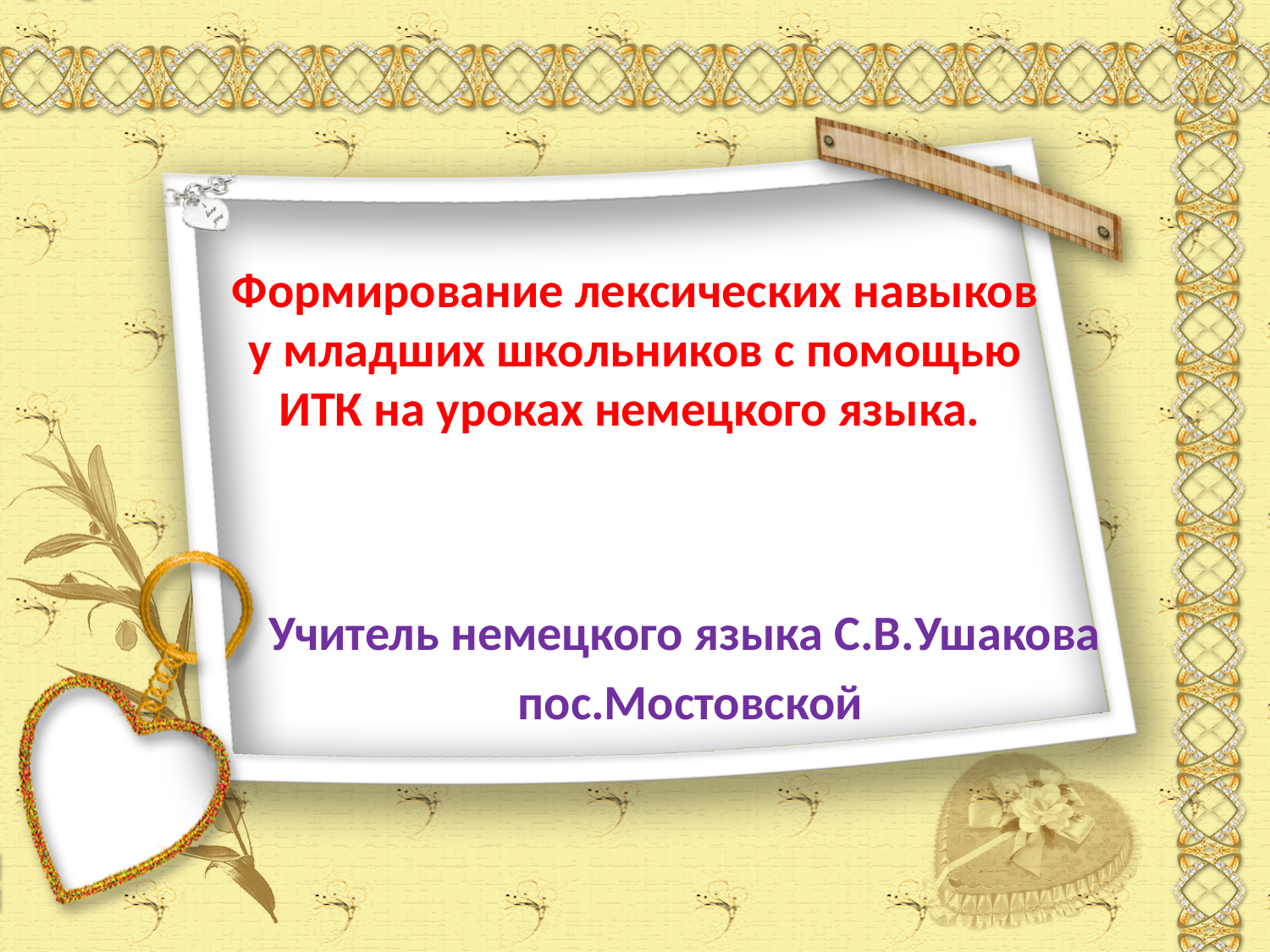

# Формирование лексических навыков у младших школьников с помощью ИТК на уроках немецкого языка.
Учитель немецкого языка С.В.Ушакова
 пос.Мостовской